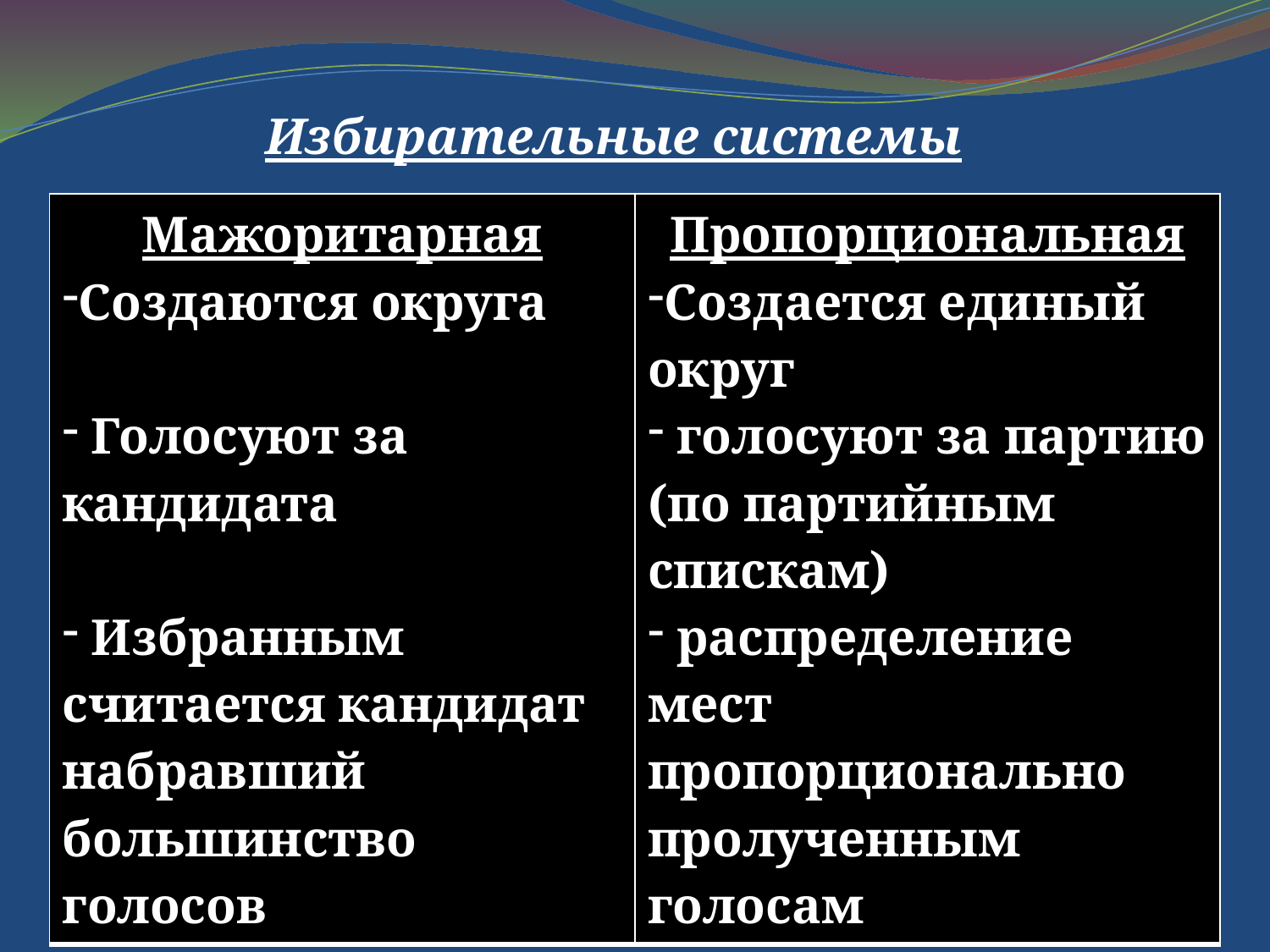

Избирательные системы

| Мажоритарная Создаются округа Голосуют за кандидата Избранным считается кандидат набравший большинство голосов | Пропорциональная Создается единый округ голосуют за партию (по партийным спискам) распределение мест пропорционально пролученным голосам |
| --- | --- |